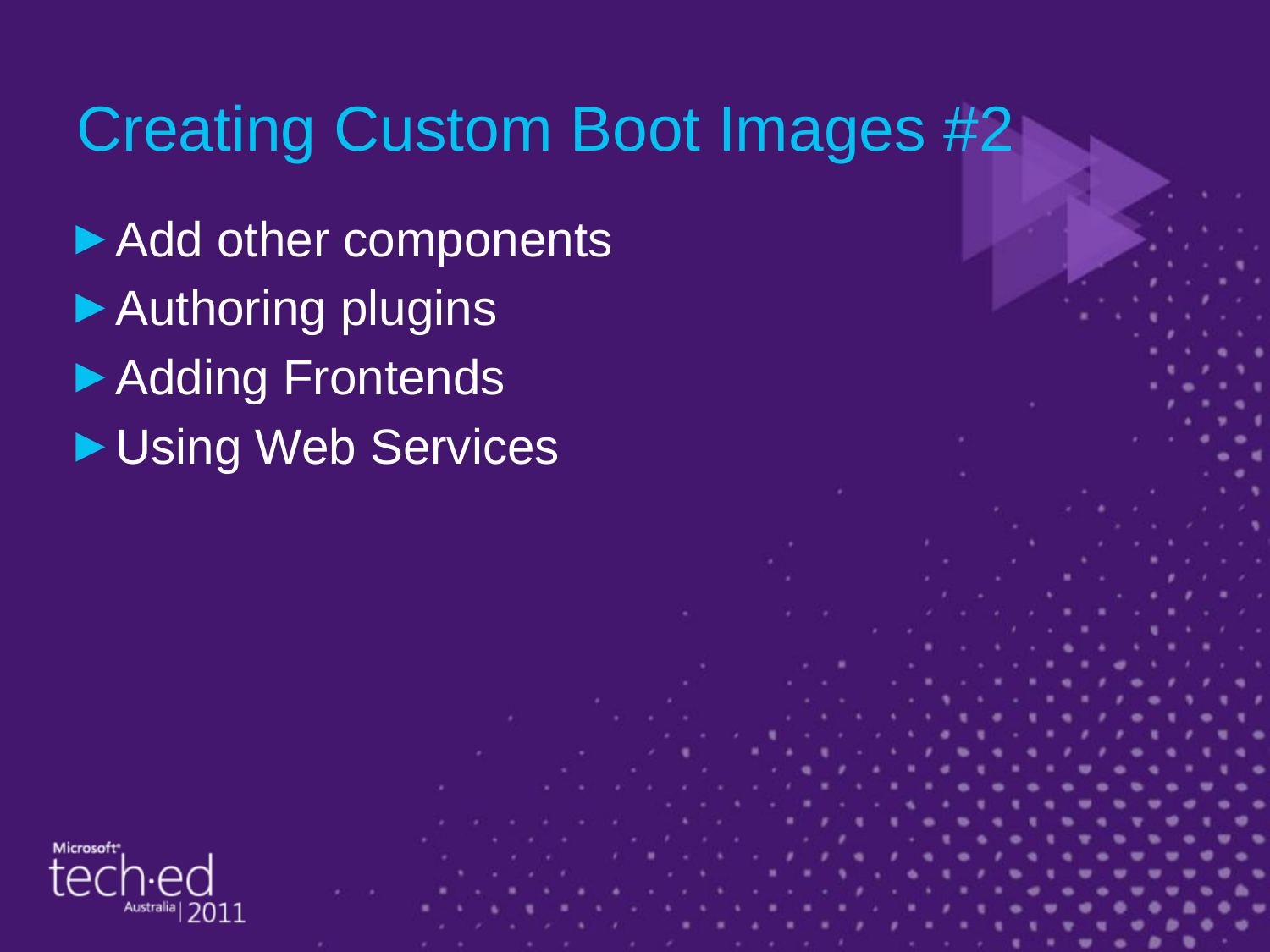

# Creating Custom Boot Images #2
Add other components
Authoring plugins
Adding Frontends
Using Web Services